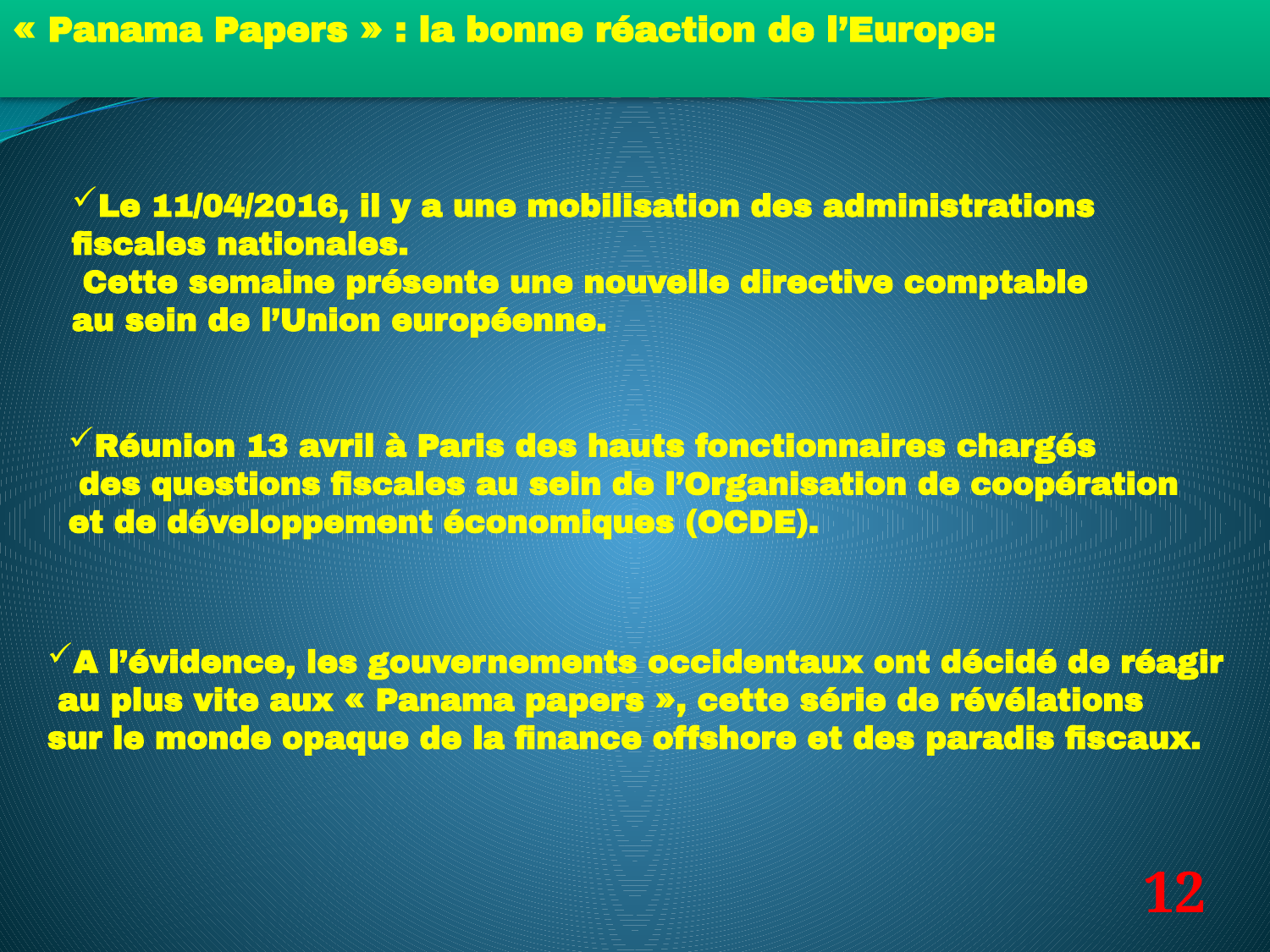

« Panama Papers » : la bonne réaction de l’Europe:

Le 11/04/2016, il y a une mobilisation des administrations
fiscales nationales.
 Cette semaine présente une nouvelle directive comptable
au sein de l’Union européenne.

Réunion 13 avril à Paris des hauts fonctionnaires chargés
 des questions fiscales au sein de l’Organisation de coopération
et de développement économiques (OCDE).

A l’évidence, les gouvernements occidentaux ont décidé de réagir
 au plus vite aux « Panama papers », cette série de révélations
sur le monde opaque de la finance offshore et des paradis fiscaux.

12